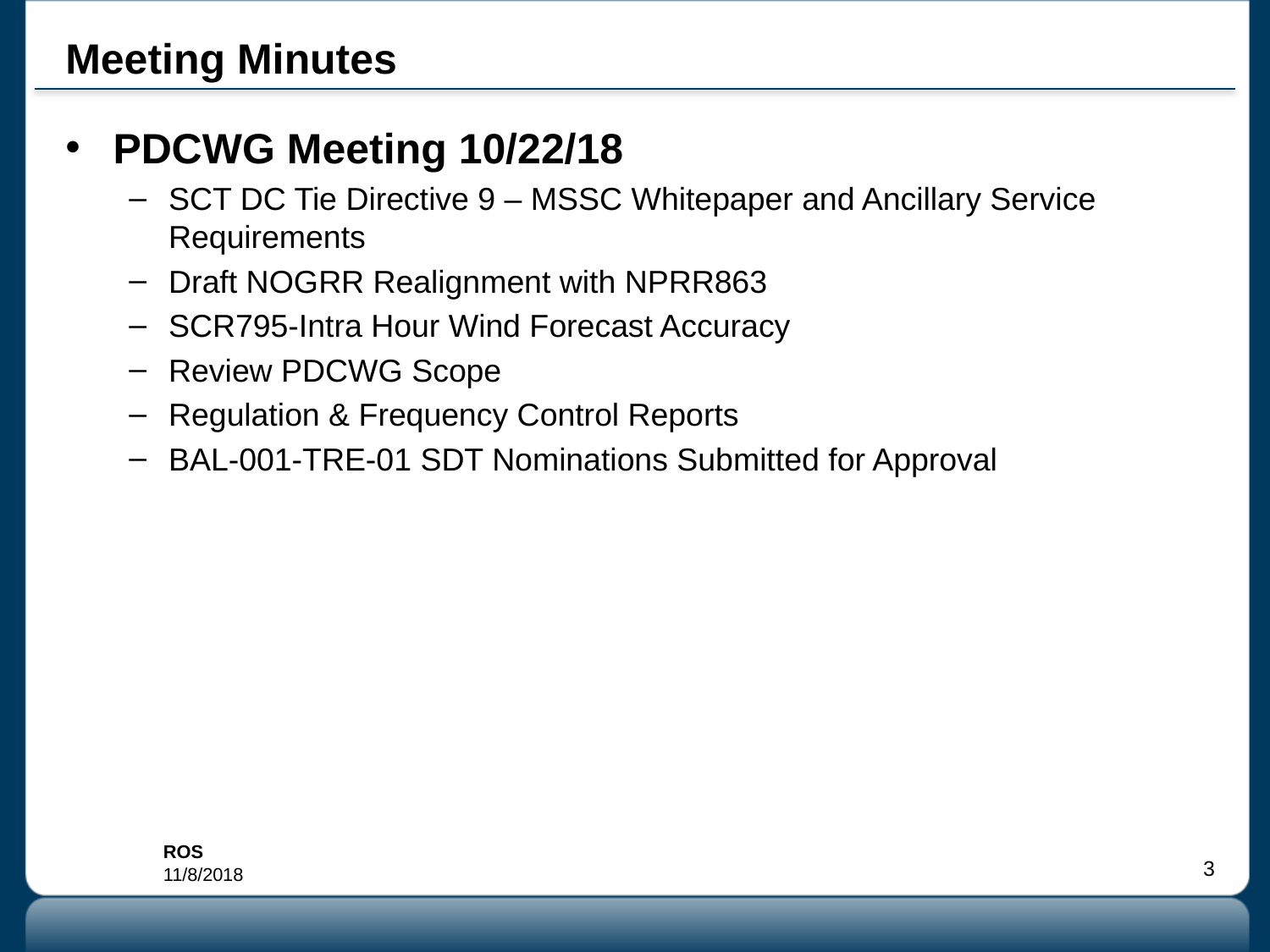

# Meeting Minutes
PDCWG Meeting 10/22/18
SCT DC Tie Directive 9 – MSSC Whitepaper and Ancillary Service Requirements
Draft NOGRR Realignment with NPRR863
SCR795-Intra Hour Wind Forecast Accuracy
Review PDCWG Scope
Regulation & Frequency Control Reports
BAL-001-TRE-01 SDT Nominations Submitted for Approval